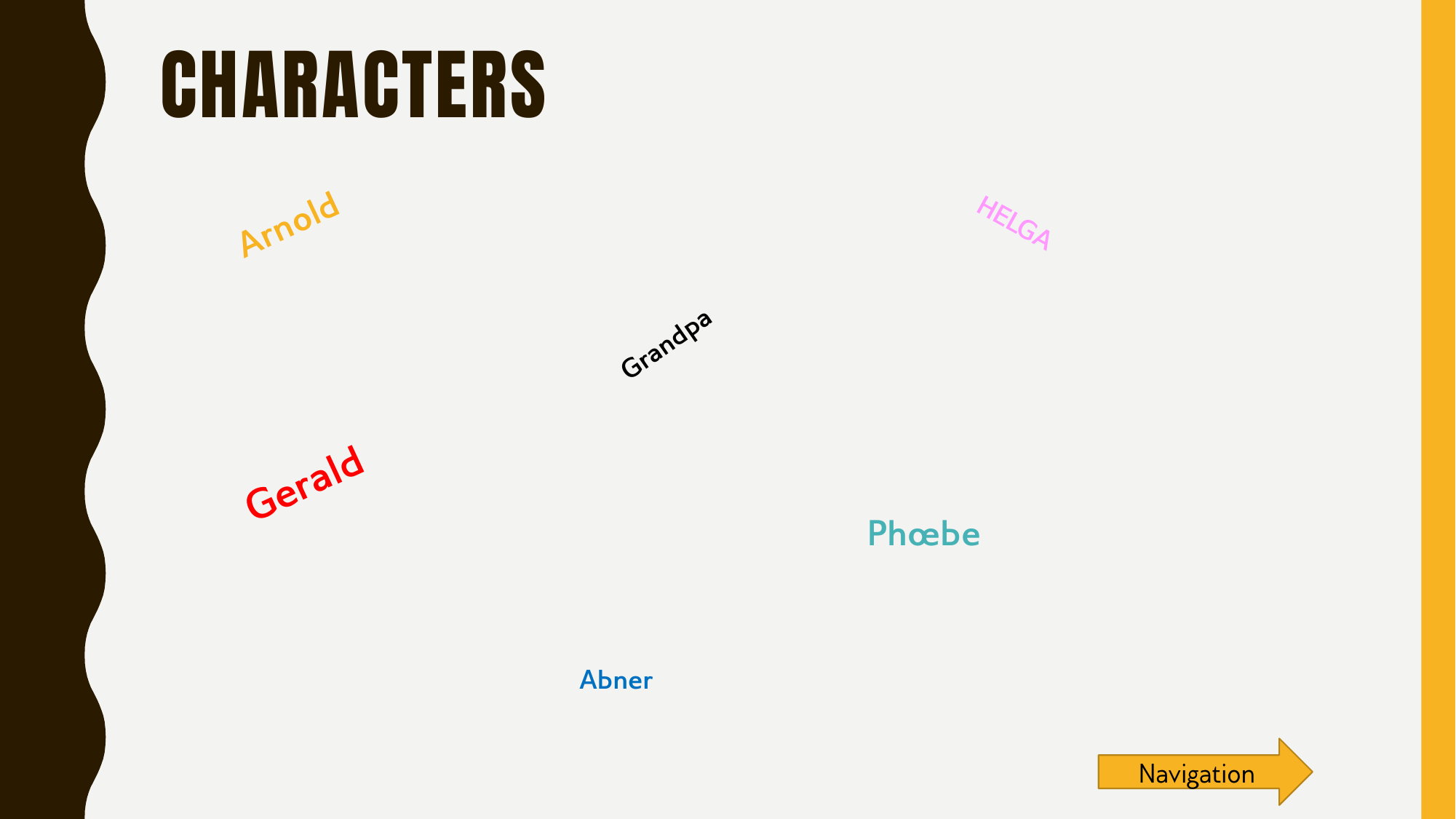

# Characters
HELGA
Arnold
Grandpa
Phoebe
Gerald
Abner
Navigation